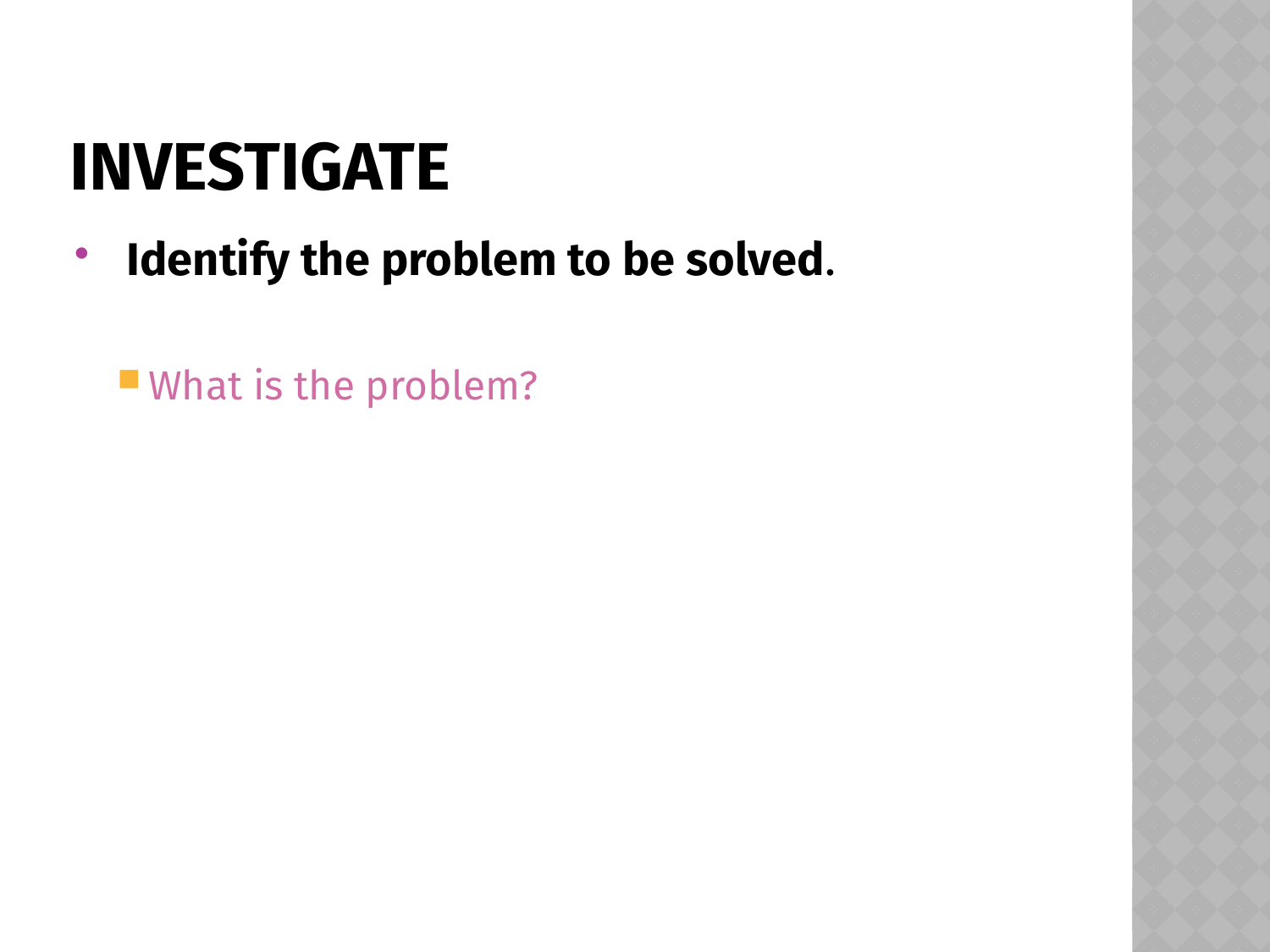

# investigate
 Identify the problem to be solved.

What is the problem?